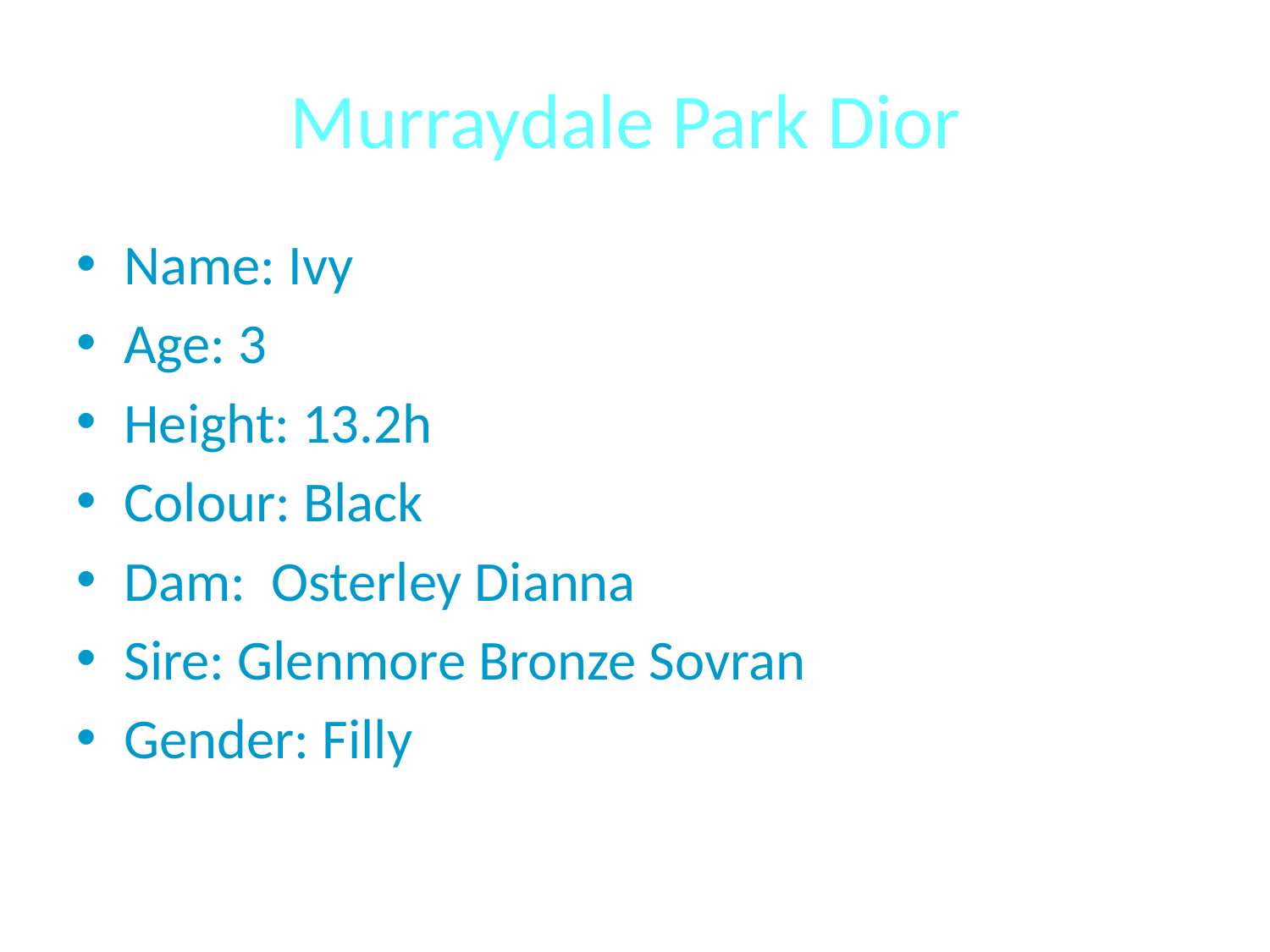

# Murraydale Park Dior
Name: Ivy
Age: 3
Height: 13.2h
Colour: Black
Dam:  Osterley Dianna
Sire: Glenmore Bronze Sovran
Gender: Filly